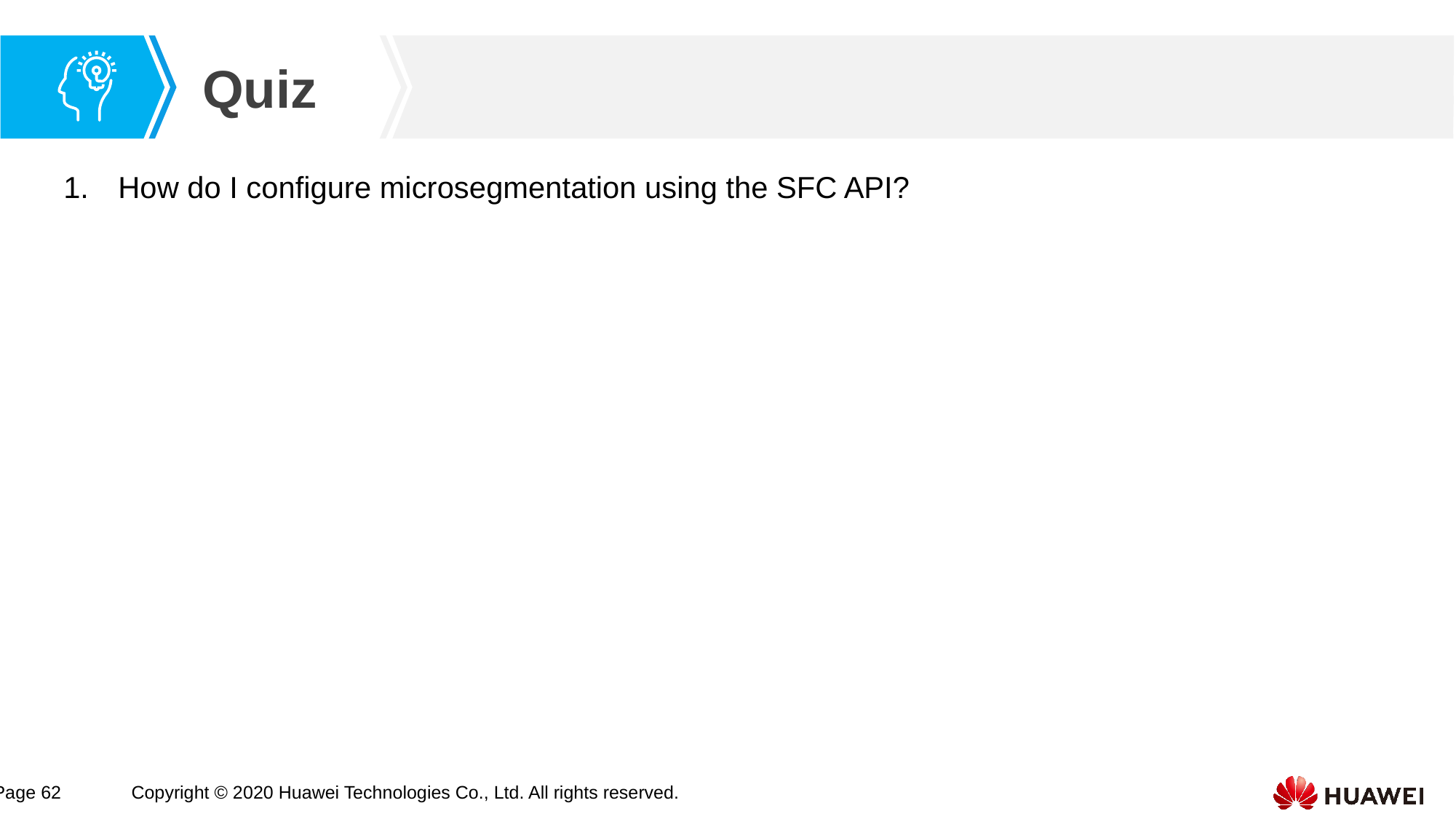

How do I configure microsegmentation using the SFC API?